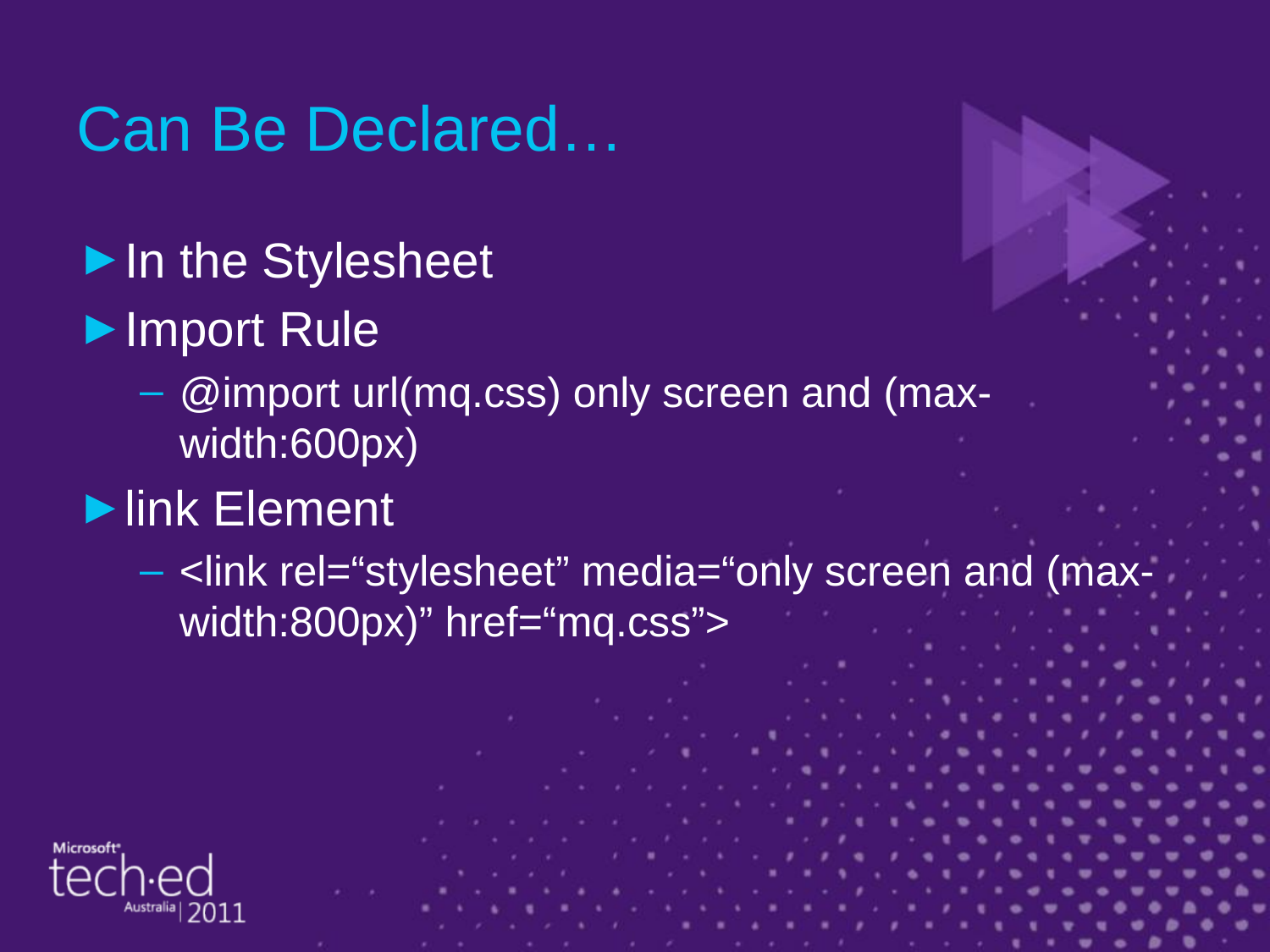

# Can Be Declared…
In the Stylesheet
Import Rule
@import url(mq.css) only screen and (max-width:600px)
link Element
<link rel=“stylesheet” media=“only screen and (max-width:800px)” href=“mq.css”>